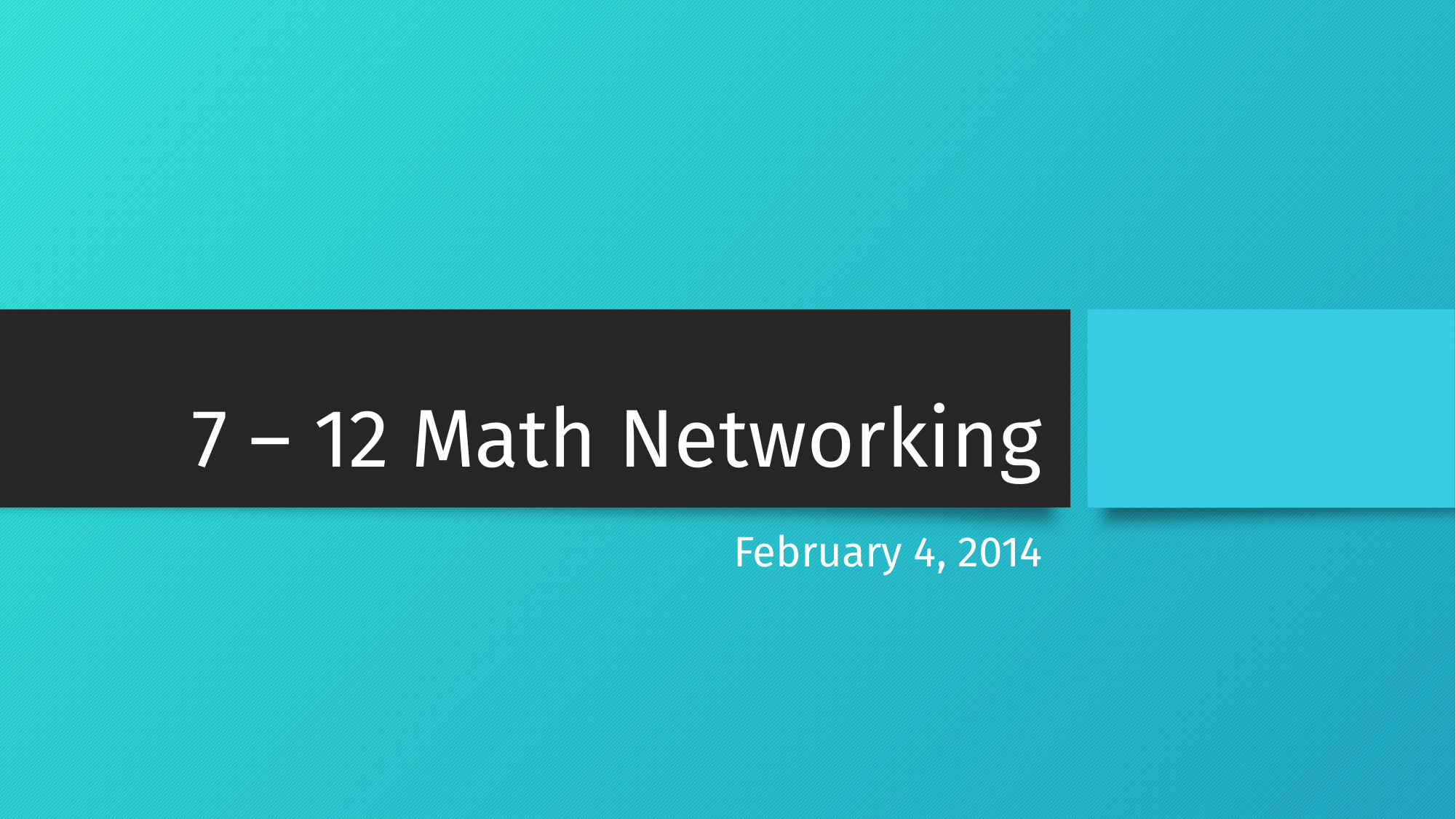

# 7 – 12 Math Networking
February 4, 2014